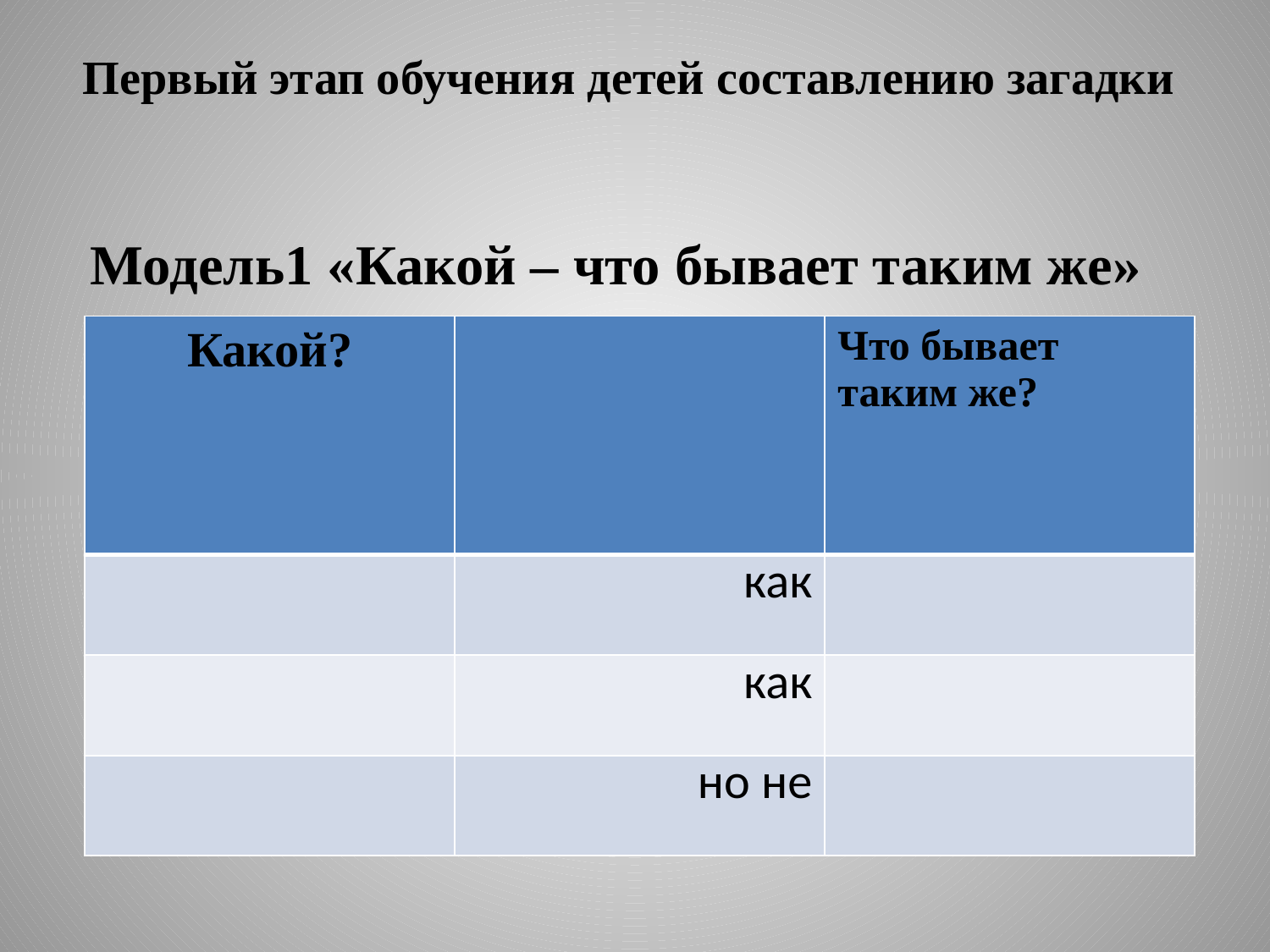

# Первый этап обучения детей составлению загадки
 Модель1 «Какой – что бывает таким же»

| Какой? |  | Что бывает таким же? |
| --- | --- | --- |
|  | как |  |
|  | как |  |
|  | но не |  |